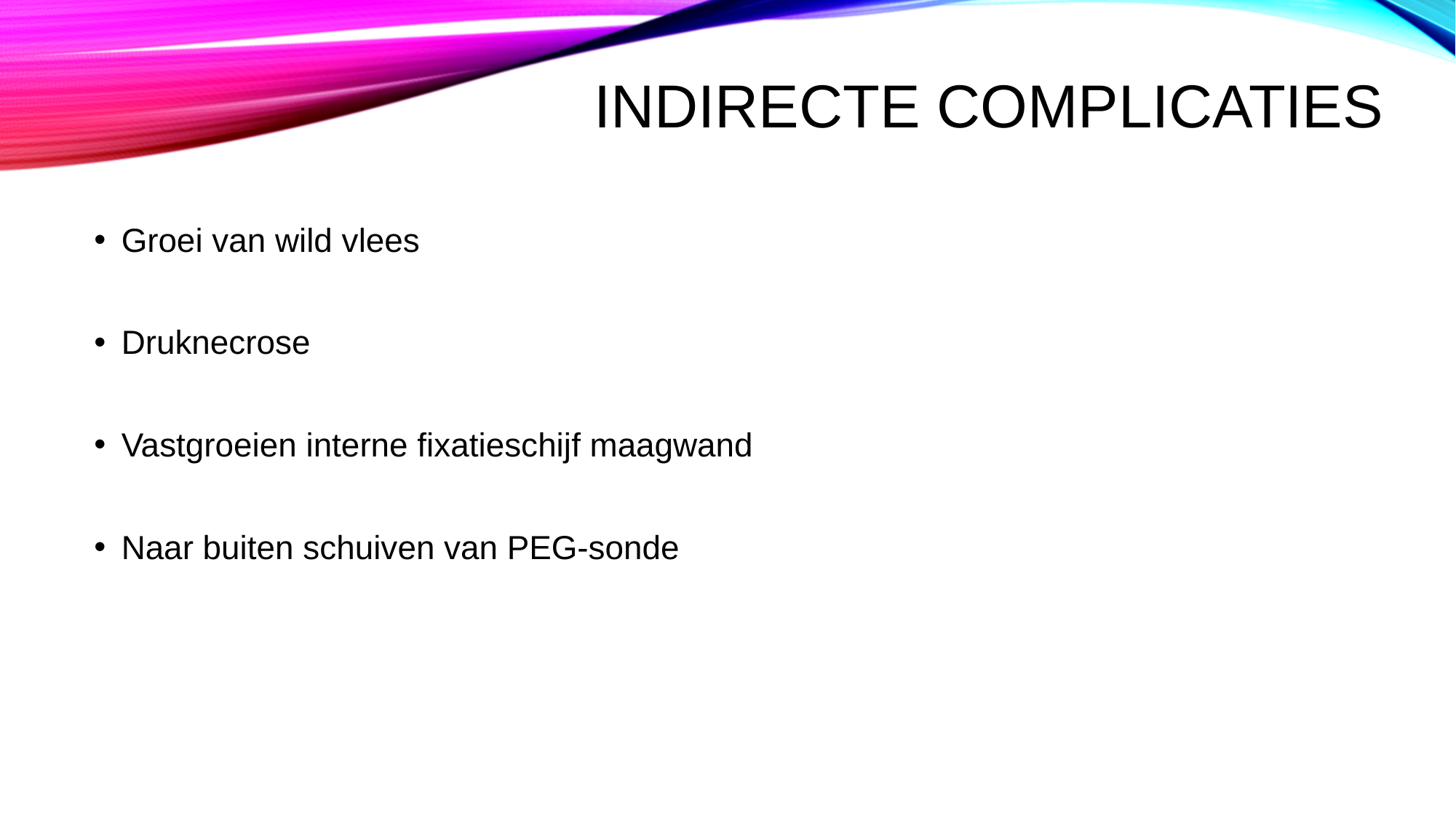

# Indirecte complicaties
Groei van wild vlees

Druknecrose

Vastgroeien interne fixatieschijf maagwand

Naar buiten schuiven van PEG-sonde